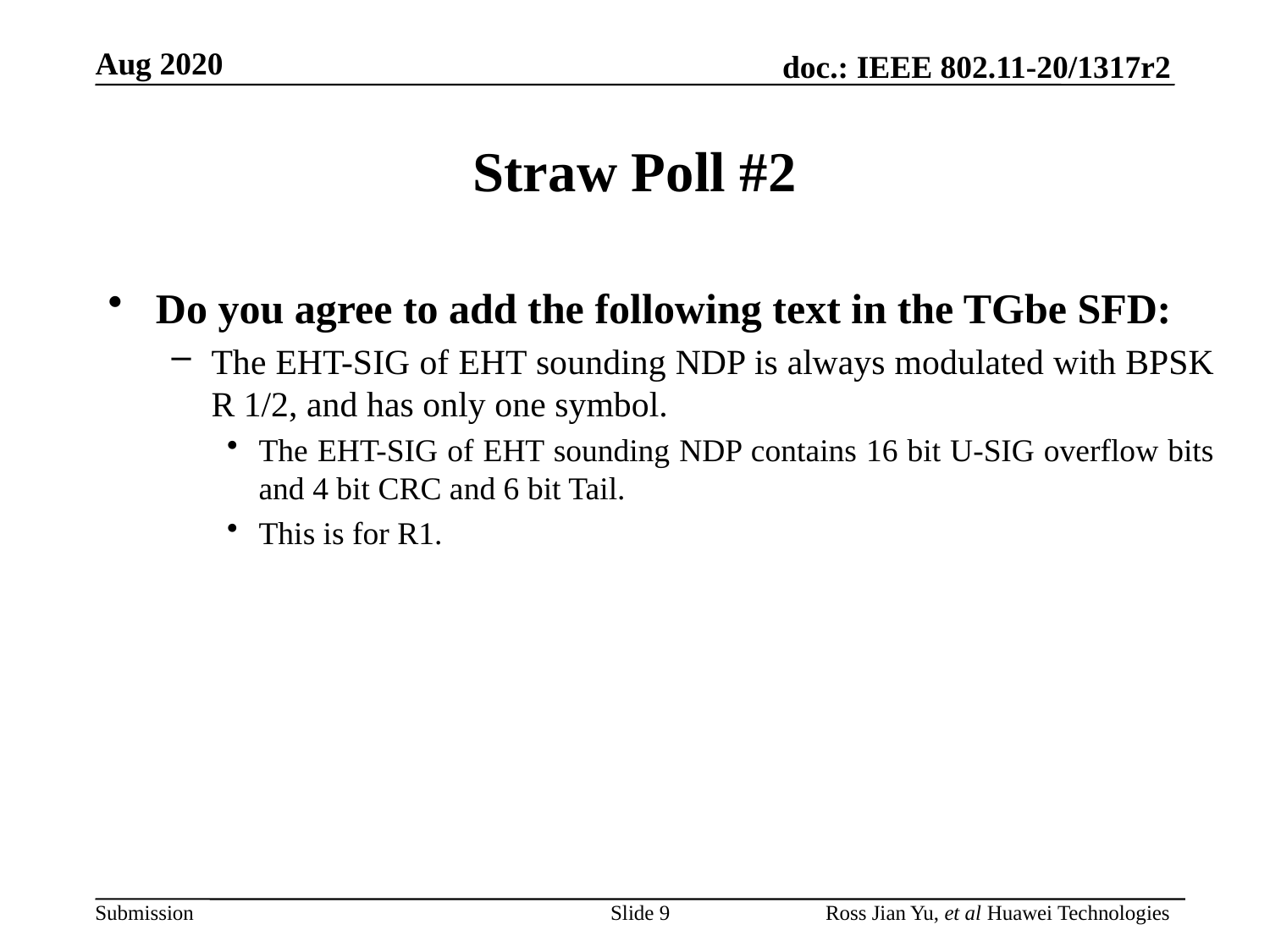

# Straw Poll #2
Do you agree to add the following text in the TGbe SFD:
The EHT-SIG of EHT sounding NDP is always modulated with BPSK R 1/2, and has only one symbol.
The EHT-SIG of EHT sounding NDP contains 16 bit U-SIG overflow bits and 4 bit CRC and 6 bit Tail.
This is for R1.

Slide 9